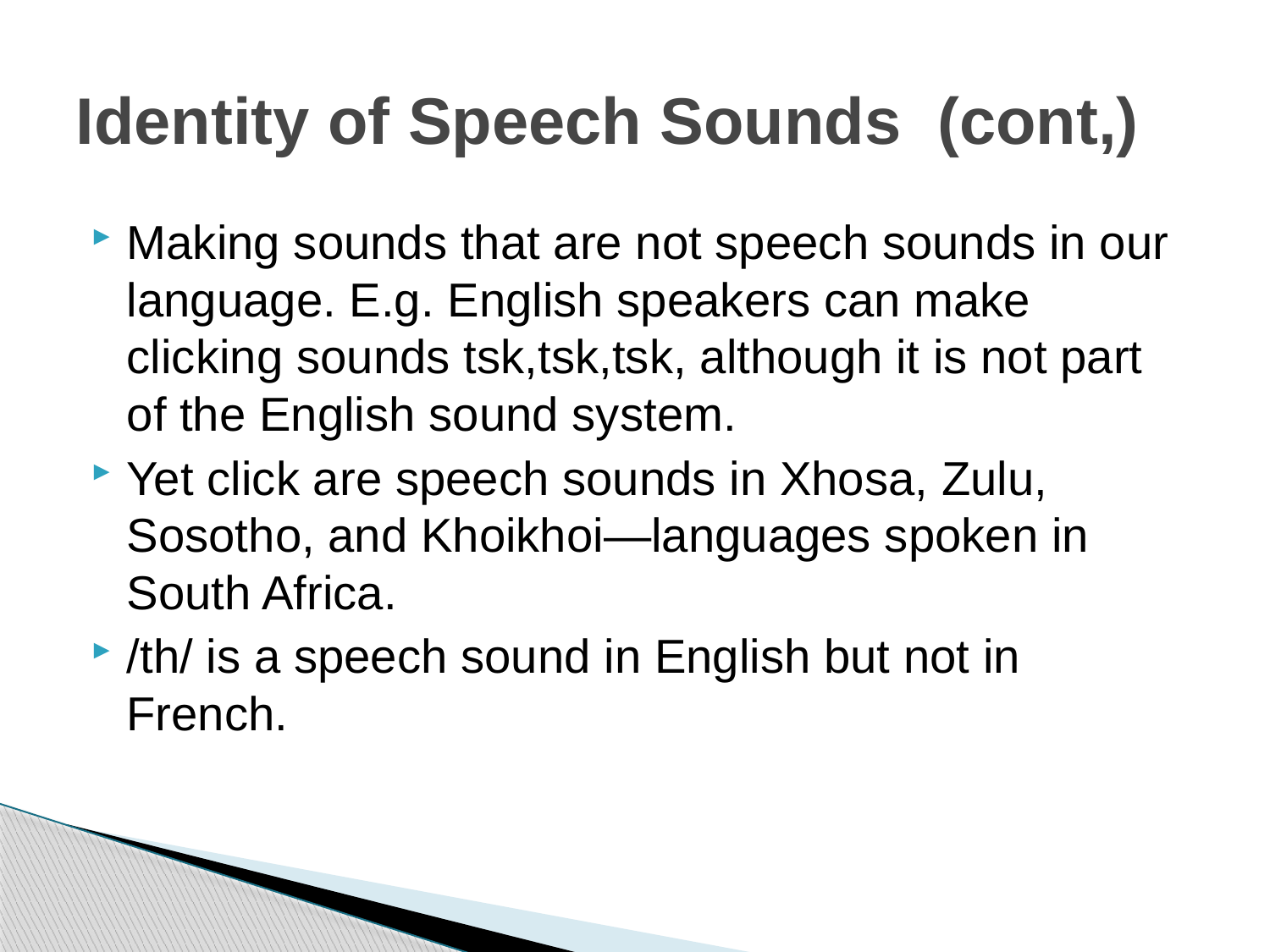

# Identity of Speech Sounds  (cont,)
Making sounds that are not speech sounds in our language. E.g. English speakers can make clicking sounds tsk,tsk,tsk, although it is not part of the English sound system.
Yet click are speech sounds in Xhosa, Zulu, Sosotho, and Khoikhoi—languages spoken in South Africa.
/th/ is a speech sound in English but not in French.